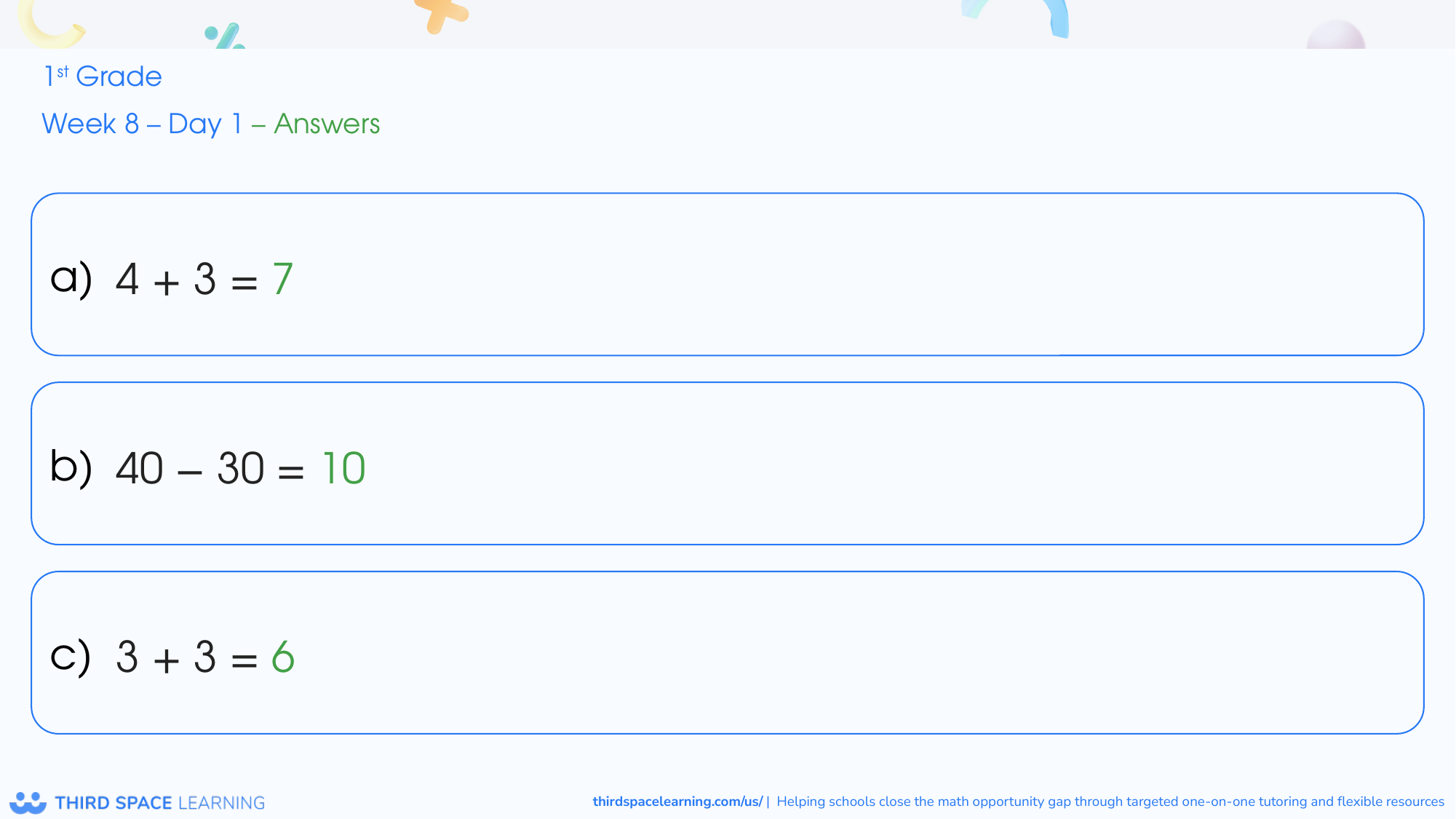

1st Grade
Week 8 – Day 1 – Answers
4 + 3 = 7
40 − 30 = 10
3 + 3 = 6